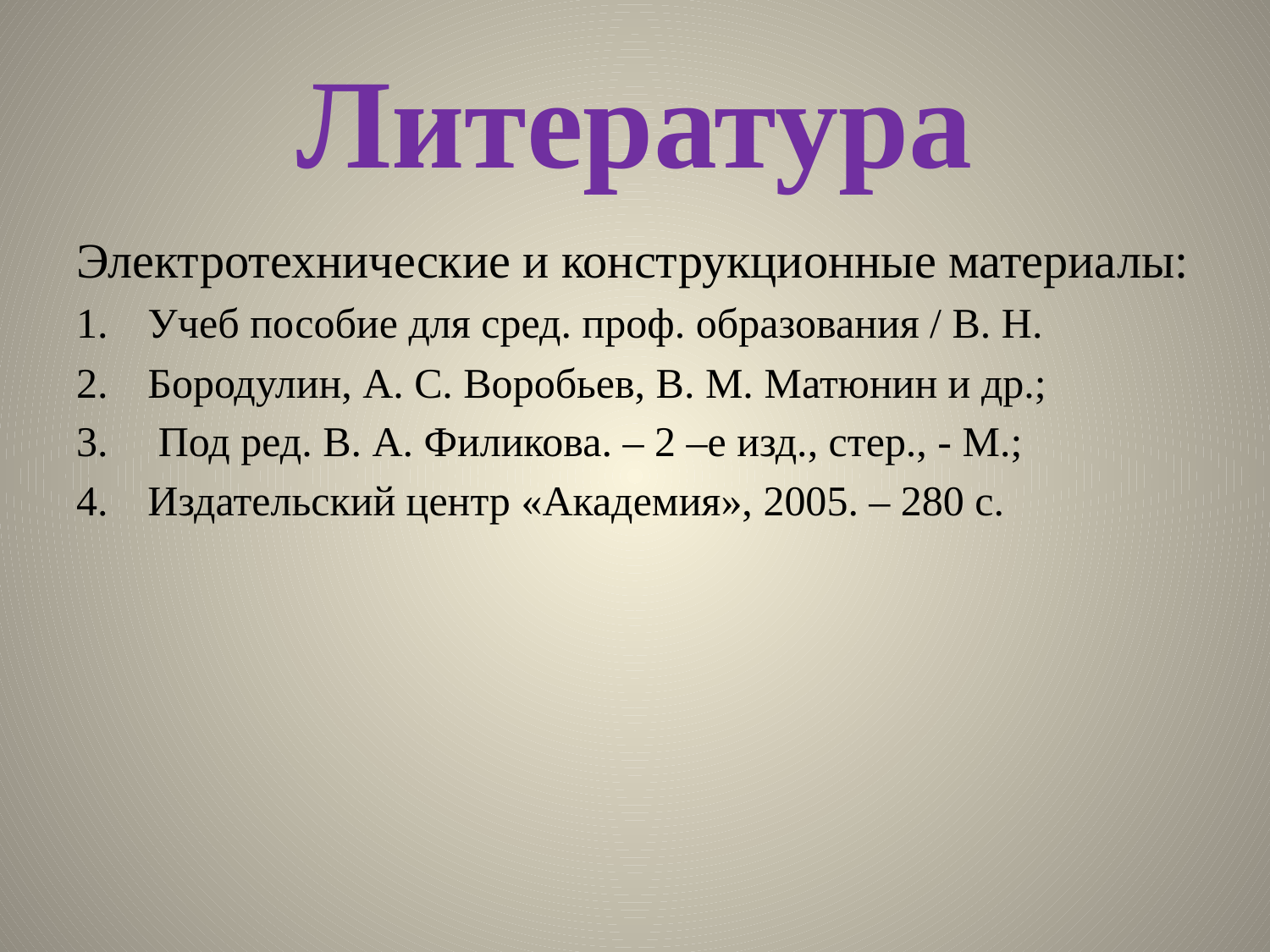

# Литература
Электротехнические и конструкционные материалы:
Учеб пособие для сред. проф. образования / В. Н.
Бородулин, А. С. Воробьев, В. М. Матюнин и др.;
 Под ред. В. А. Филикова. – 2 –е изд., стер., - М.;
Издательский центр «Академия», 2005. – 280 с.